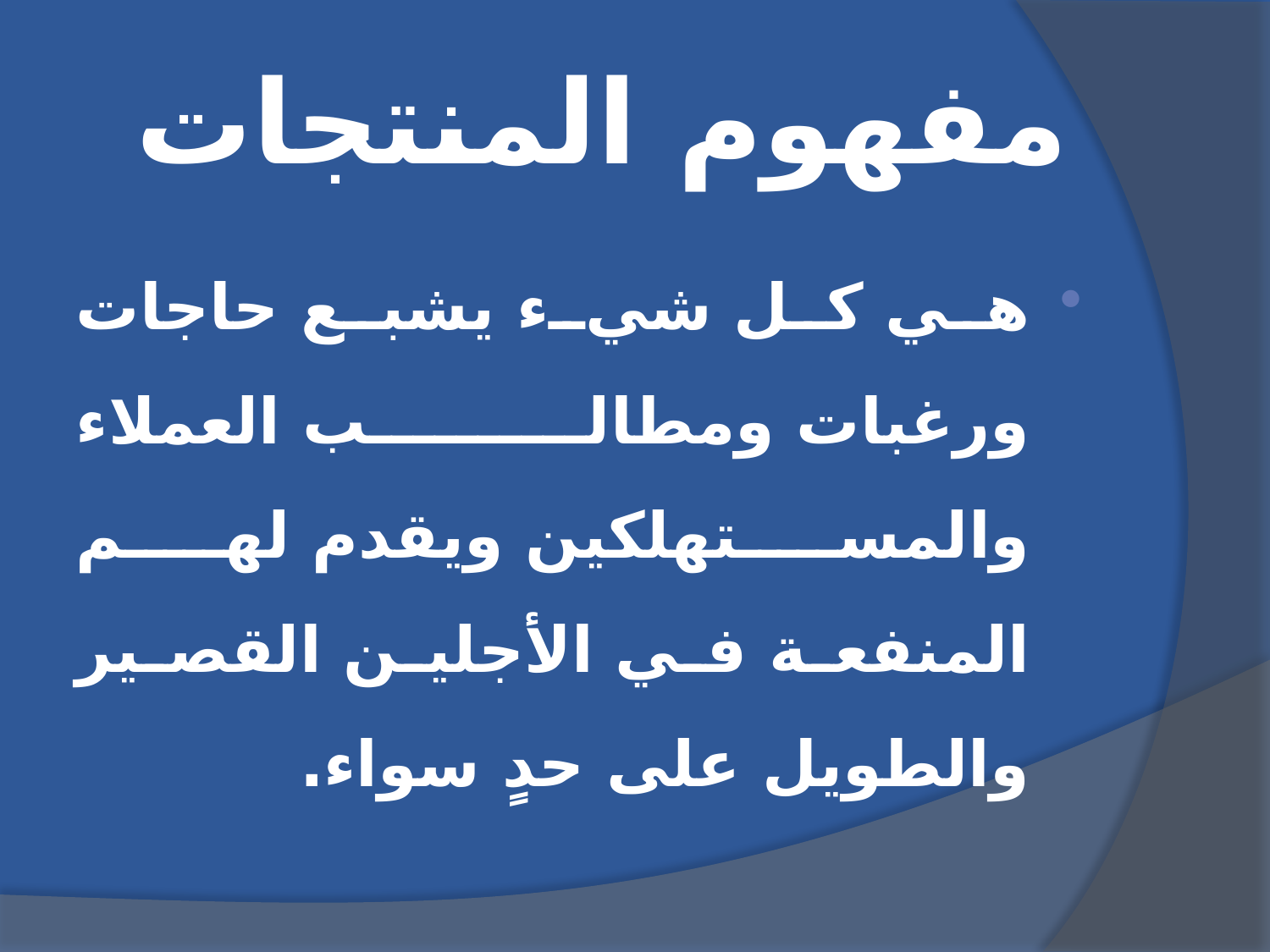

# مفهوم المنتجات
هي كل شيء يشبع حاجات ورغبات ومطالب العملاء والمستهلكين ويقدم لهم المنفعة في الأجلين القصير والطويل على حدٍ سواء.